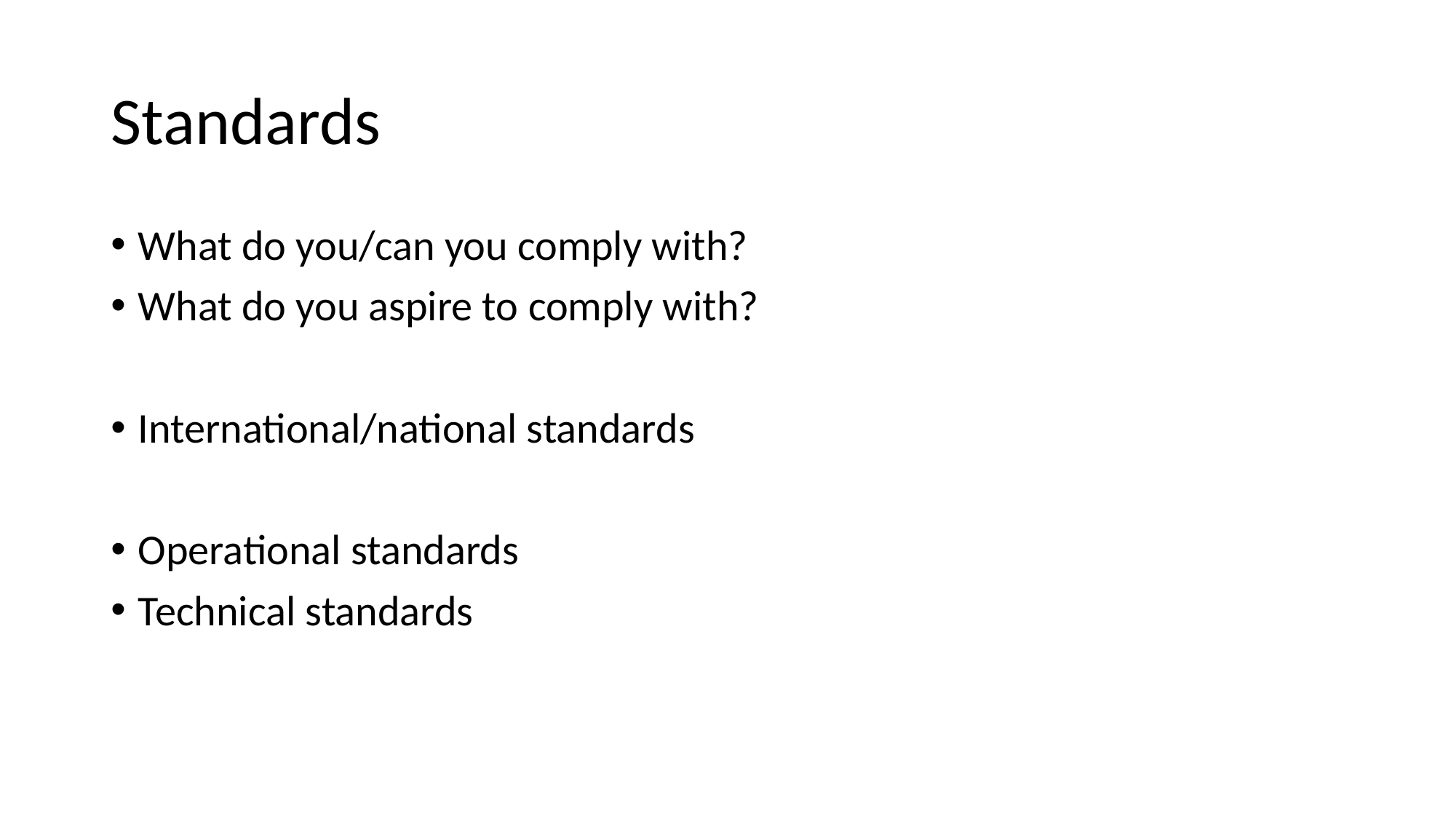

# Standards
What do you/can you comply with?
What do you aspire to comply with?

International/national standards

Operational standards
Technical standards